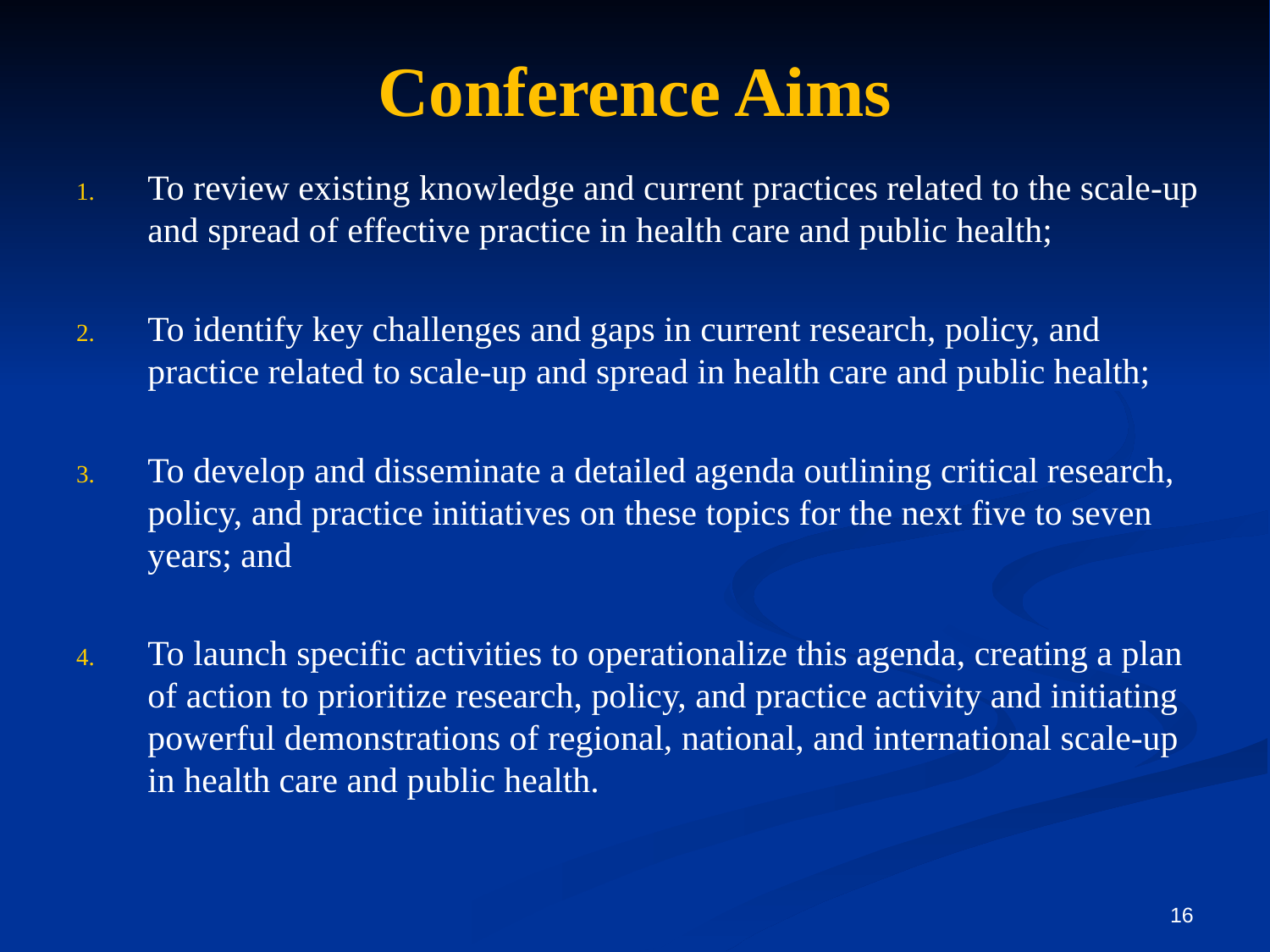

# Conference Aims
To review existing knowledge and current practices related to the scale-up and spread of effective practice in health care and public health;

To identify key challenges and gaps in current research, policy, and practice related to scale-up and spread in health care and public health;

To develop and disseminate a detailed agenda outlining critical research, policy, and practice initiatives on these topics for the next five to seven years; and

To launch specific activities to operationalize this agenda, creating a plan of action to prioritize research, policy, and practice activity and initiating powerful demonstrations of regional, national, and international scale-up in health care and public health.
16